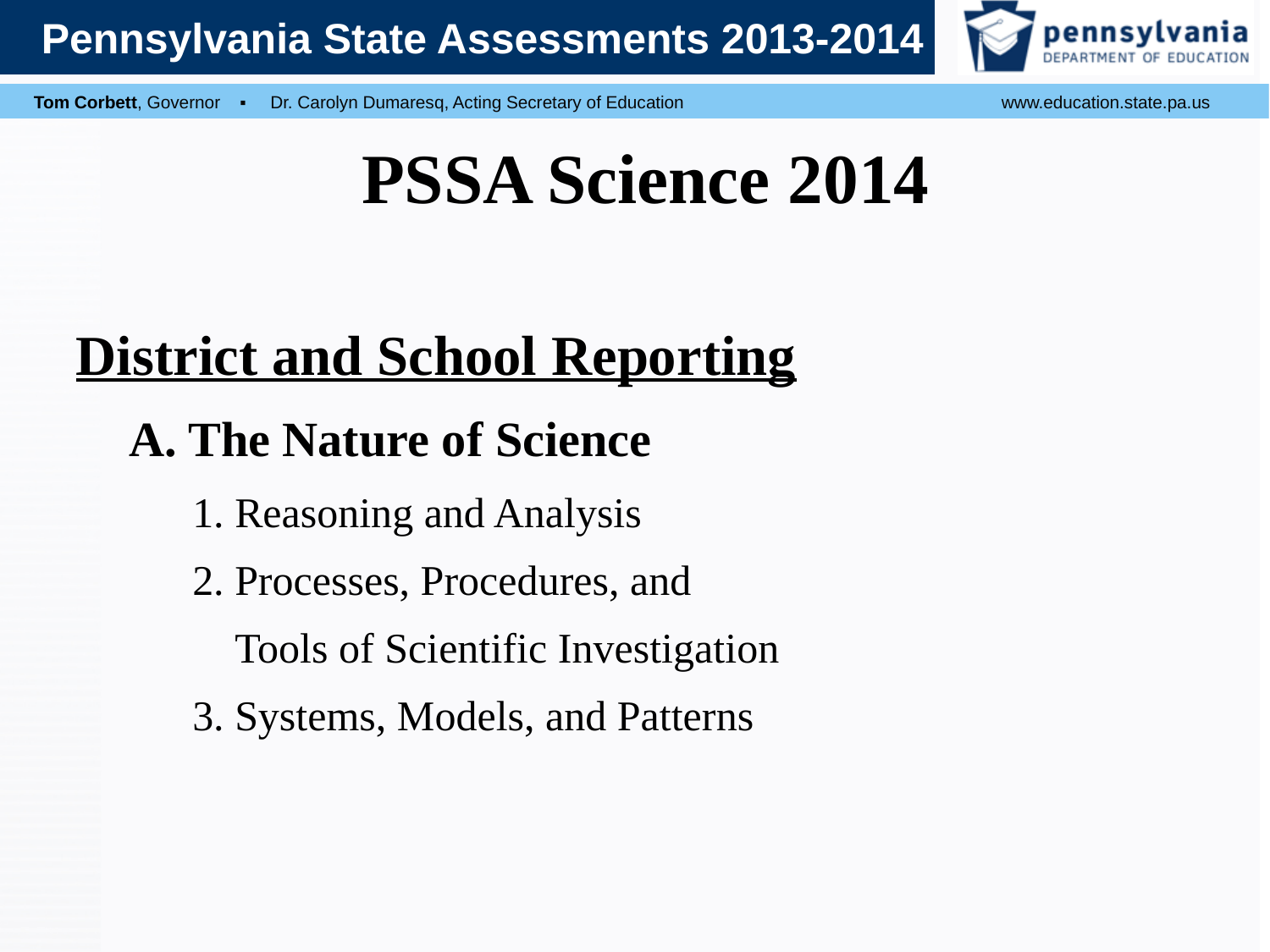

# PSSA Science 2014

District and School Reporting
     A. The Nature of Science
           1. Reasoning and Analysis
           2. Processes, Procedures, and
               Tools of Scientific Investigation
           3. Systems, Models, and Patterns